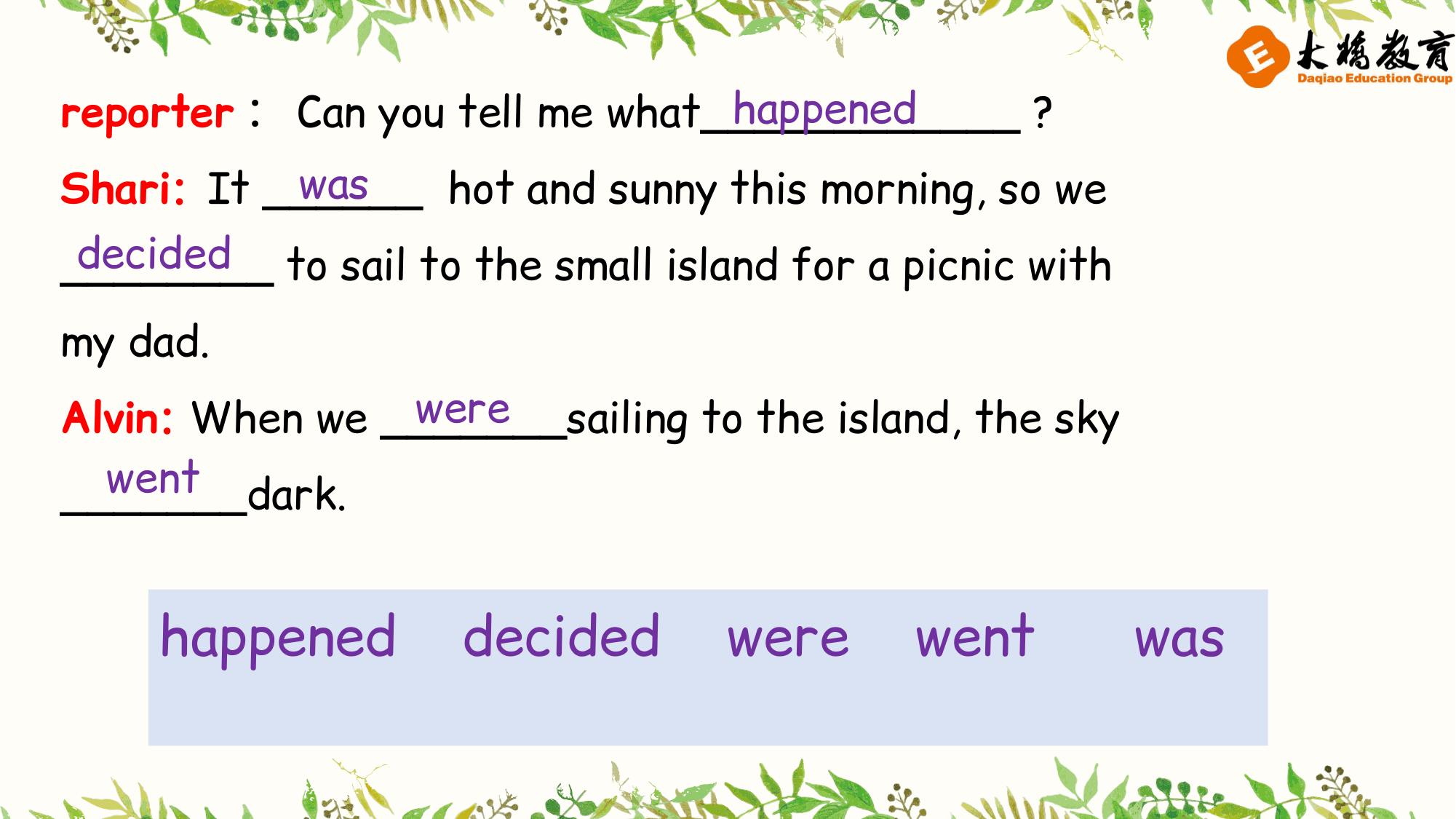

reporter：Can you tell me what____________ ?
Shari: It ______  hot and sunny this morning, so we ________ to sail to the small island for a picnic with my dad.
Alvin: When we _______sailing to the island, the sky _______dark.
happened
was
decided
were
went
happened    decided    were    went      was